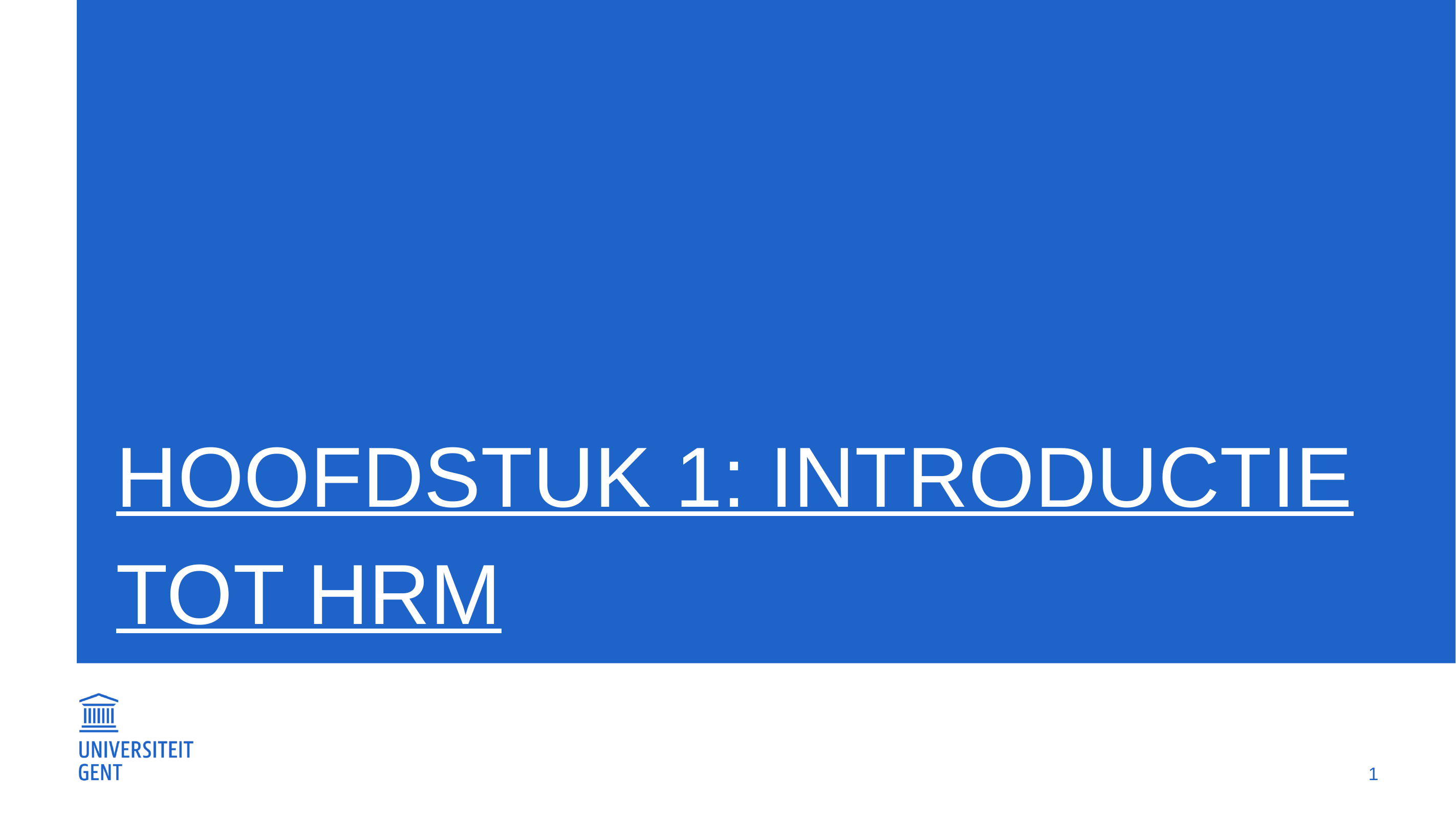

# Hoofdstuk 1: introductie tot hrm
1